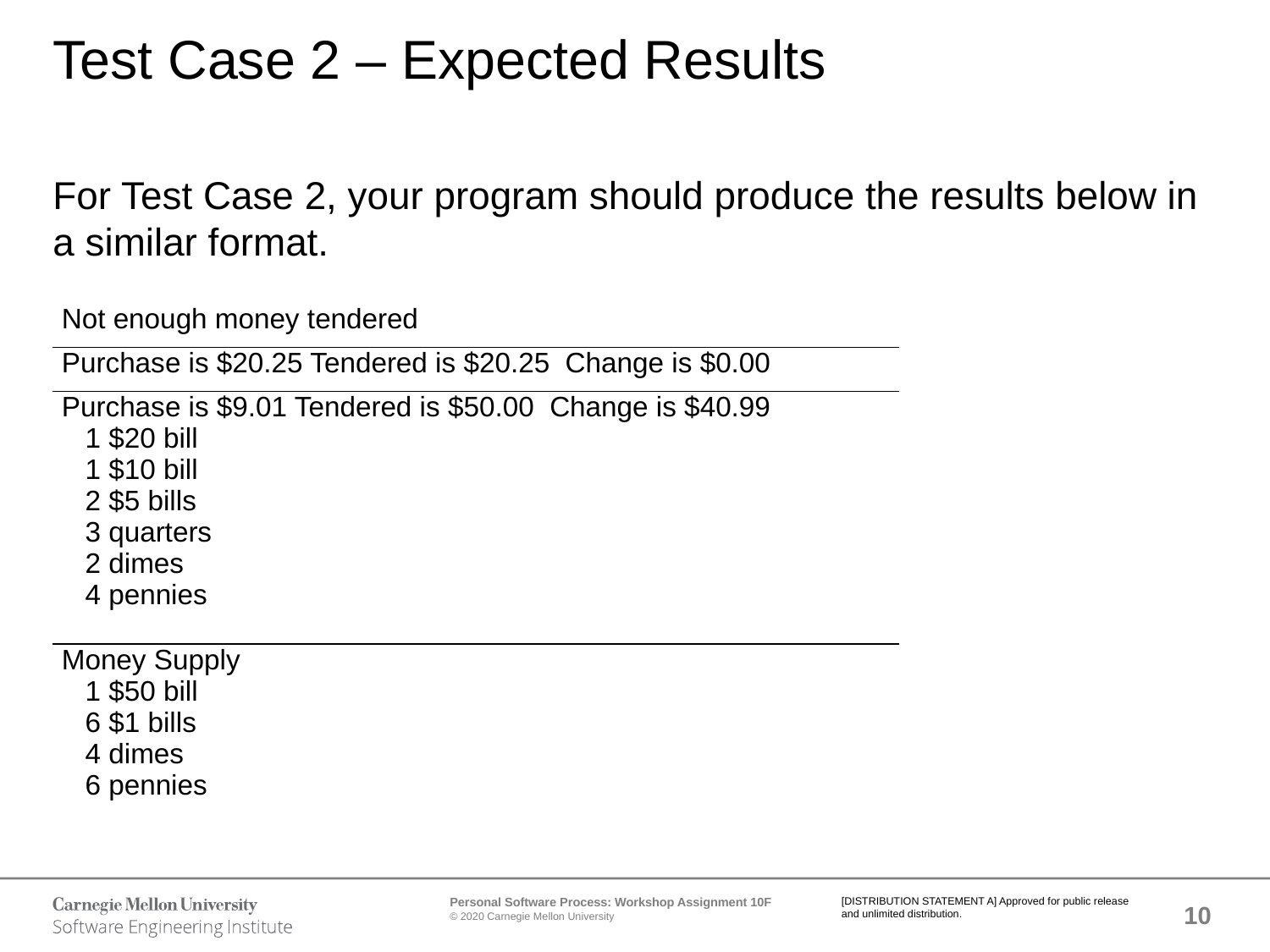

# Test Case 2 – Expected Results
For Test Case 2, your program should produce the results below in a similar format.
| Not enough money tendered |
| --- |
| Purchase is $20.25 Tendered is $20.25 Change is $0.00 |
| Purchase is $9.01 Tendered is $50.00 Change is $40.99 1 $20 bill 1 $10 bill 2 $5 bills 3 quarters 2 dimes 4 pennies |
| Money Supply 1 $50 bill 6 $1 bills 4 dimes 6 pennies |